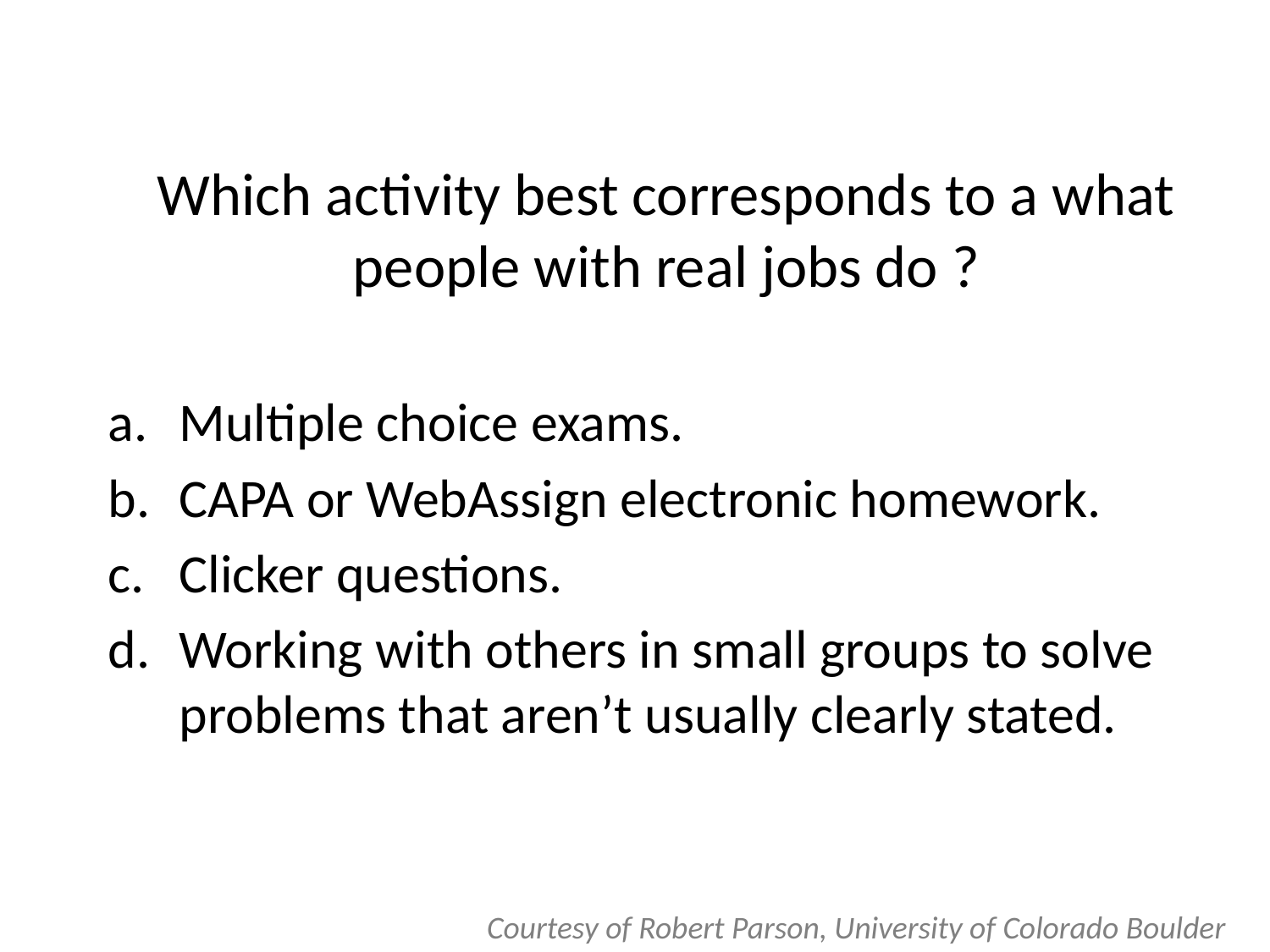

# Which activity best corresponds to a what people with real jobs do ?
Multiple choice exams.
CAPA or WebAssign electronic homework.
Clicker questions.
Working with others in small groups to solve problems that aren’t usually clearly stated.
Courtesy of Robert Parson, University of Colorado Boulder